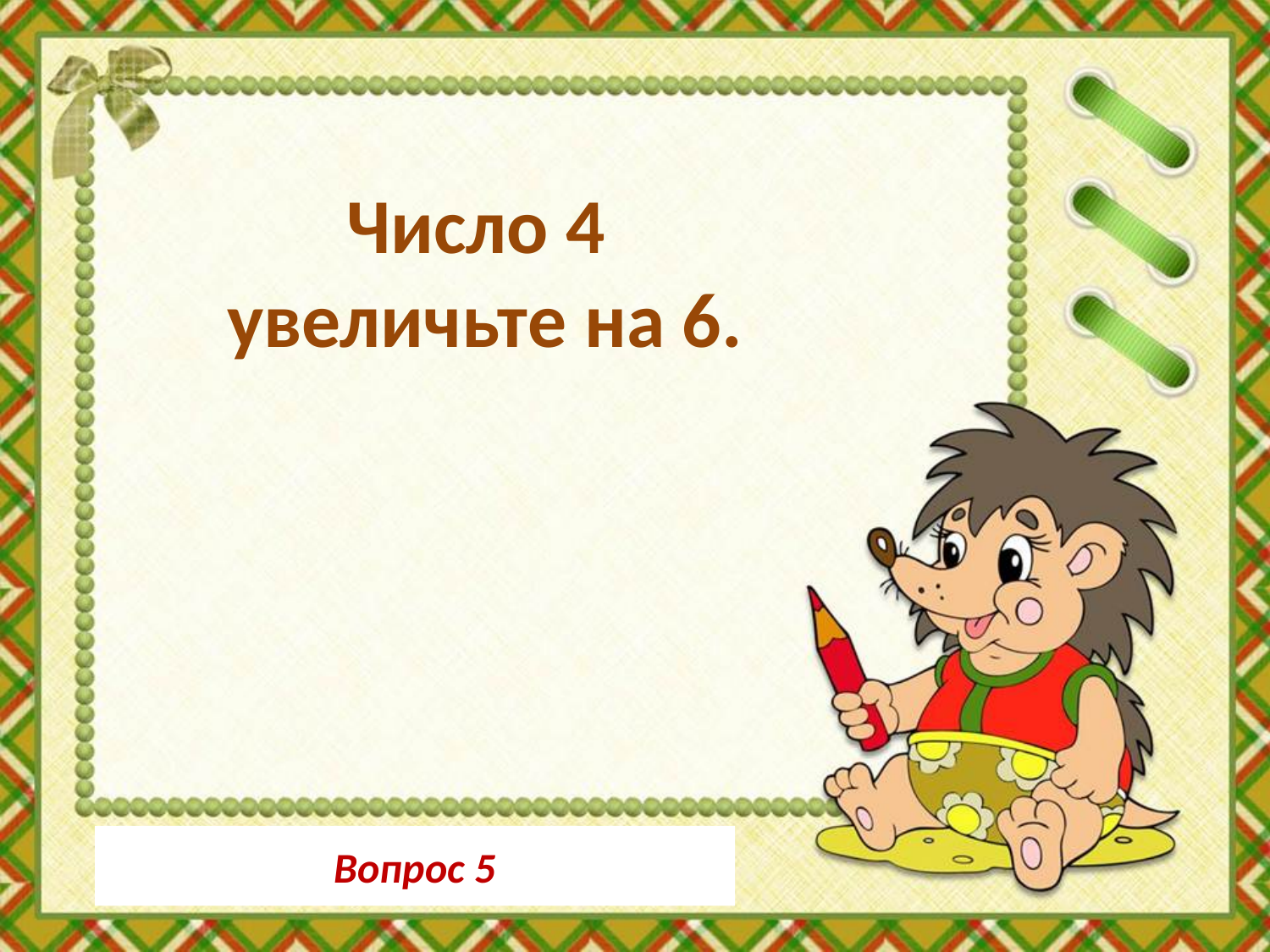

Число 4
увеличьте на 6.
Вопрос 5